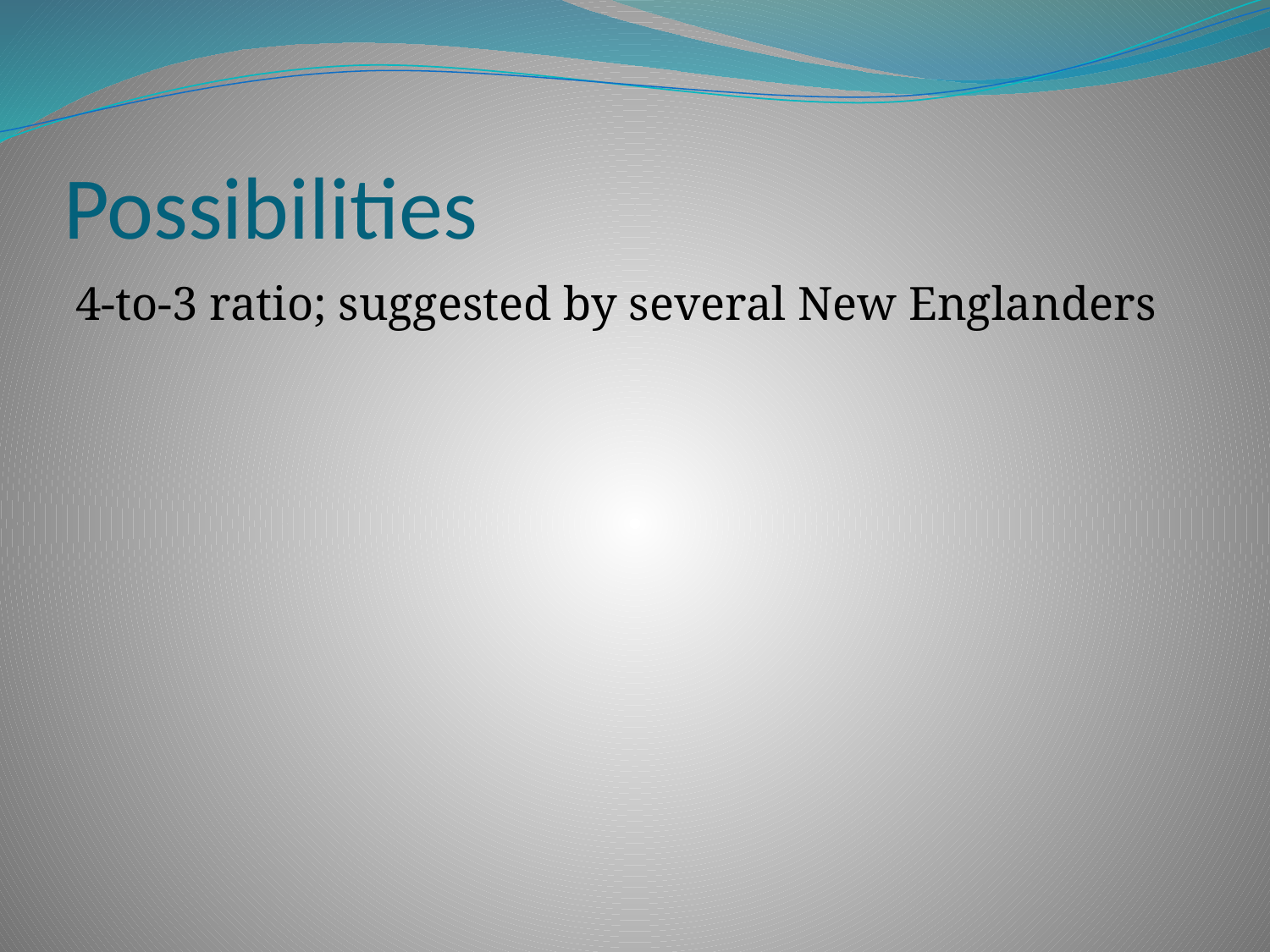

# Possibilities
4-to-3 ratio; suggested by several New Englanders